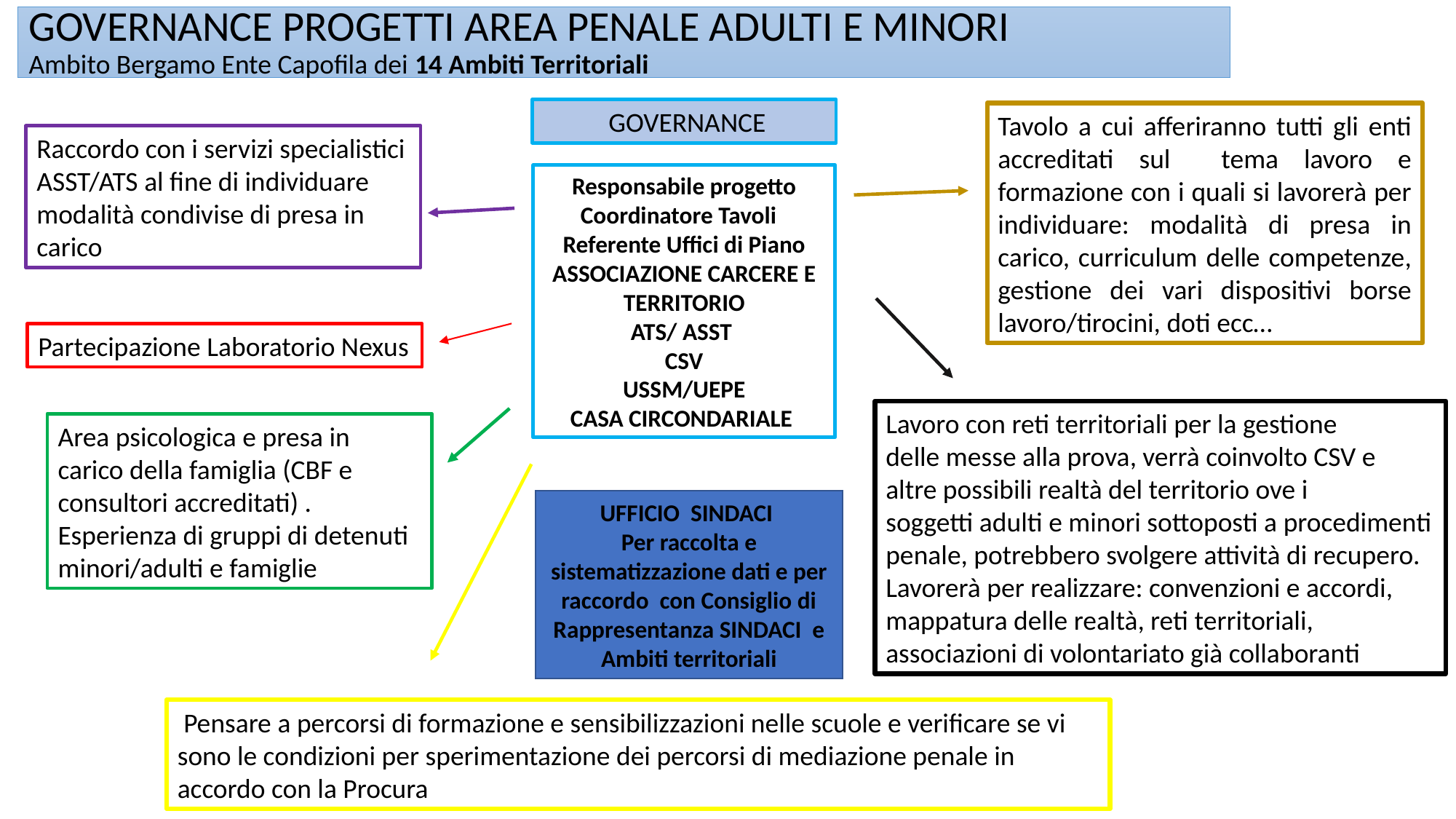

# GOVERNANCE PROGETTI AREA PENALE ADULTI E MINORI Ambito Bergamo Ente Capofila dei 14 Ambiti Territoriali
  GOVERNANCE
Tavolo a cui afferiranno tutti gli enti accreditati sul  tema lavoro e formazione con i quali si lavorerà per individuare: modalità di presa in carico, curriculum delle competenze, gestione dei vari dispositivi borse lavoro/tirocini, doti ecc…
Raccordo con i servizi specialistici ASST/ATS al fine di individuare modalità condivise di presa in carico
Responsabile progetto
Coordinatore Tavoli
Referente Uffici di Piano
ASSOCIAZIONE CARCERE E TERRITORIO
ATS/ ASST
CSV
USSM/UEPE
CASA CIRCONDARIALE
Partecipazione Laboratorio Nexus
Lavoro con reti territoriali per la gestione
delle messe alla prova, verrà coinvolto CSV e
altre possibili realtà del territorio ove i
soggetti adulti e minori sottoposti a procedimenti penale, potrebbero svolgere attività di recupero.
Lavorerà per realizzare: convenzioni e accordi, mappatura delle realtà, reti territoriali, associazioni di volontariato già collaboranti
Area psicologica e presa in carico della famiglia (CBF e consultori accreditati) . Esperienza di gruppi di detenuti minori/adulti e famiglie
UFFICIO  SINDACI
Per raccolta e sistematizzazione dati e per raccordo  con Consiglio di Rappresentanza SINDACI  e Ambiti territoriali
 Pensare a percorsi di formazione e sensibilizzazioni nelle scuole e verificare se vi sono le condizioni per sperimentazione dei percorsi di mediazione penale in accordo con la Procura